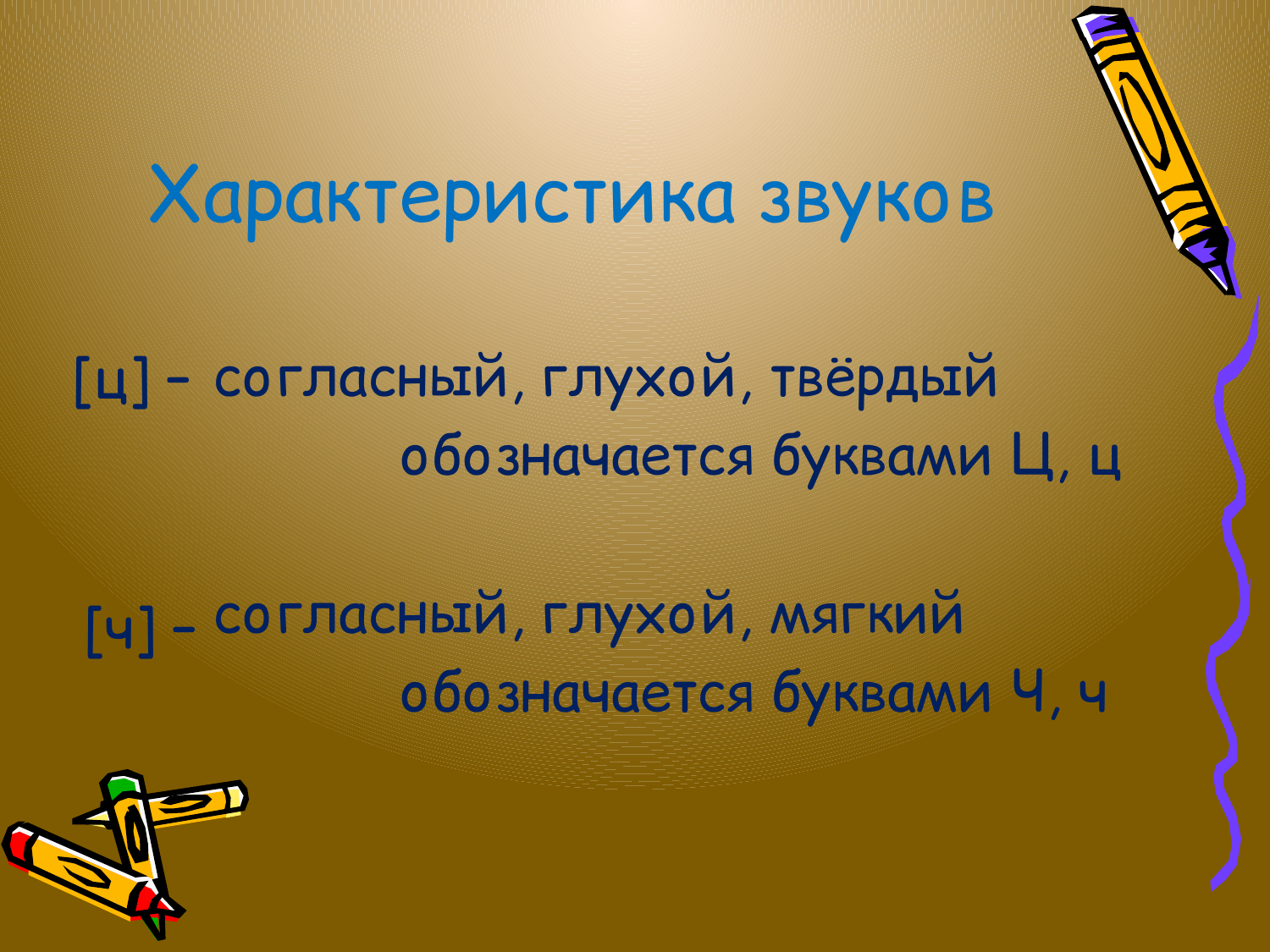

# Характеристика звуков

согласный, глухой, твёрдый
           обозначается буквами Ц, ц

согласный, глухой, мягкий
           обозначается буквами Ч, ч

[ц] –
[ч] –